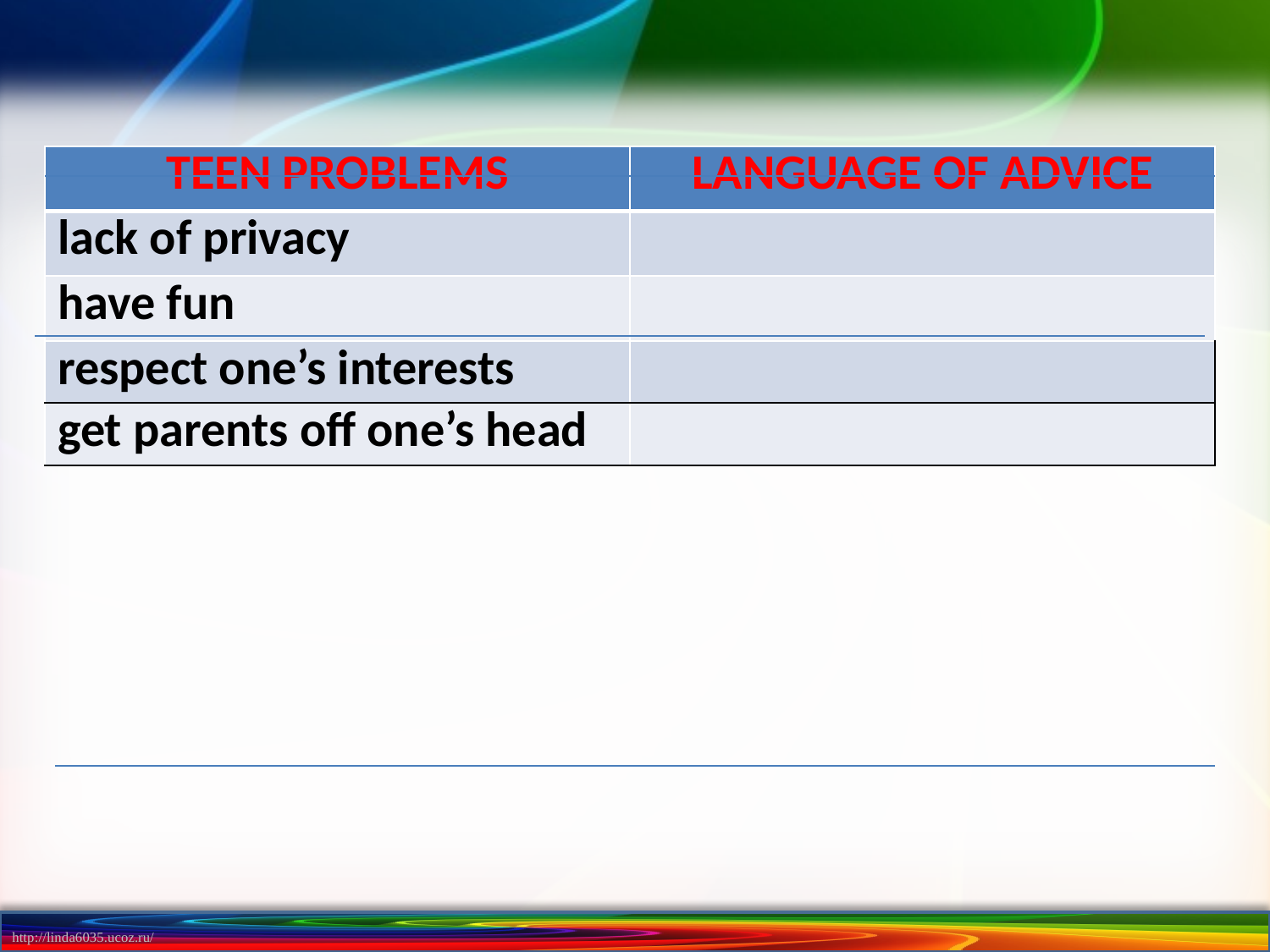

| TEEN PROBLEMS | LANGUAGE OF ADVICE |
| --- | --- |
| lack of privacy |  |
| have fun |  |
| respect one’s interests |  |
| get parents off one’s head |  |